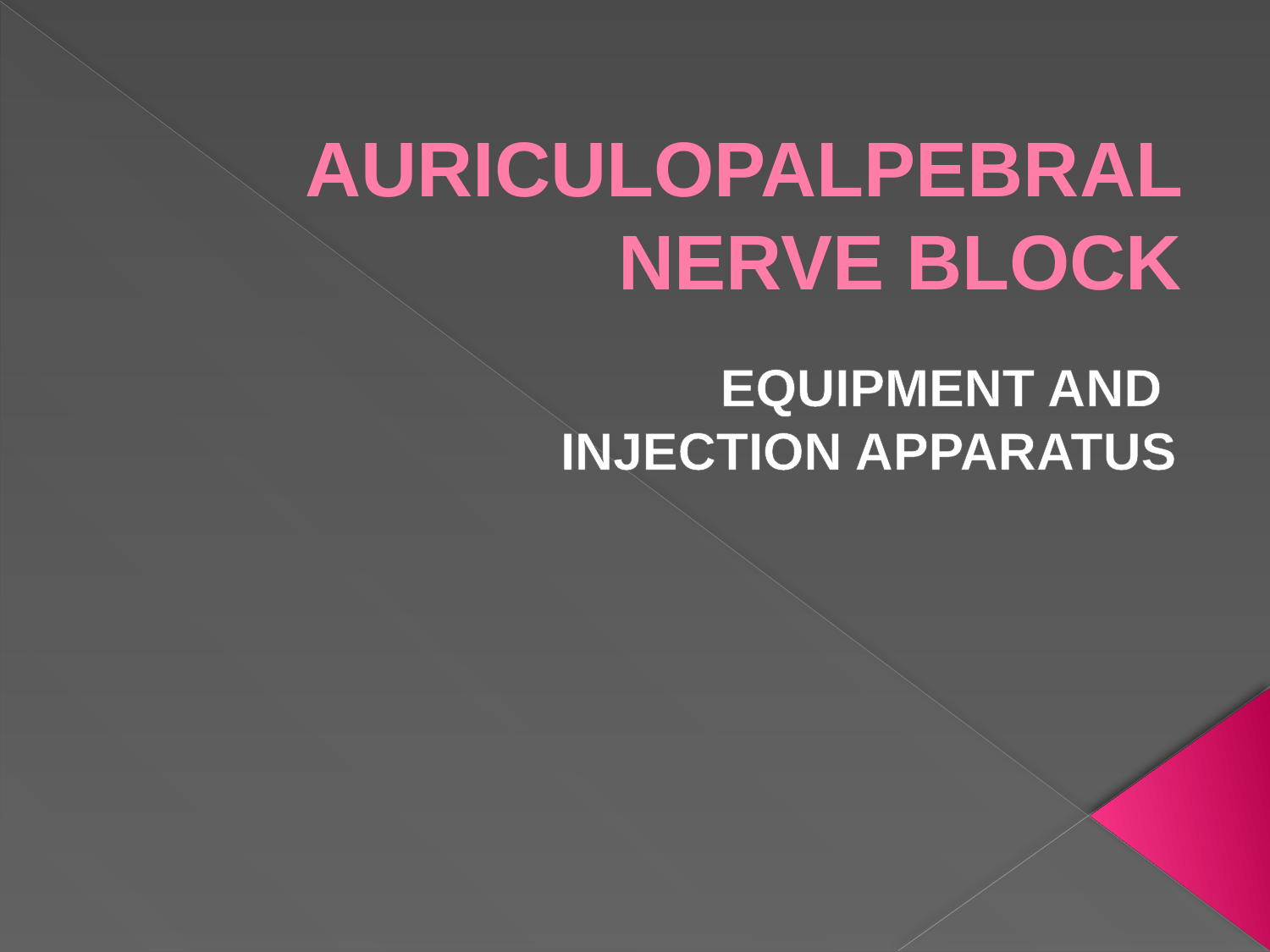

# AURICULOPALPEBRAL NERVE BLOCK
EQUIPMENT AND
INJECTION APPARATUS